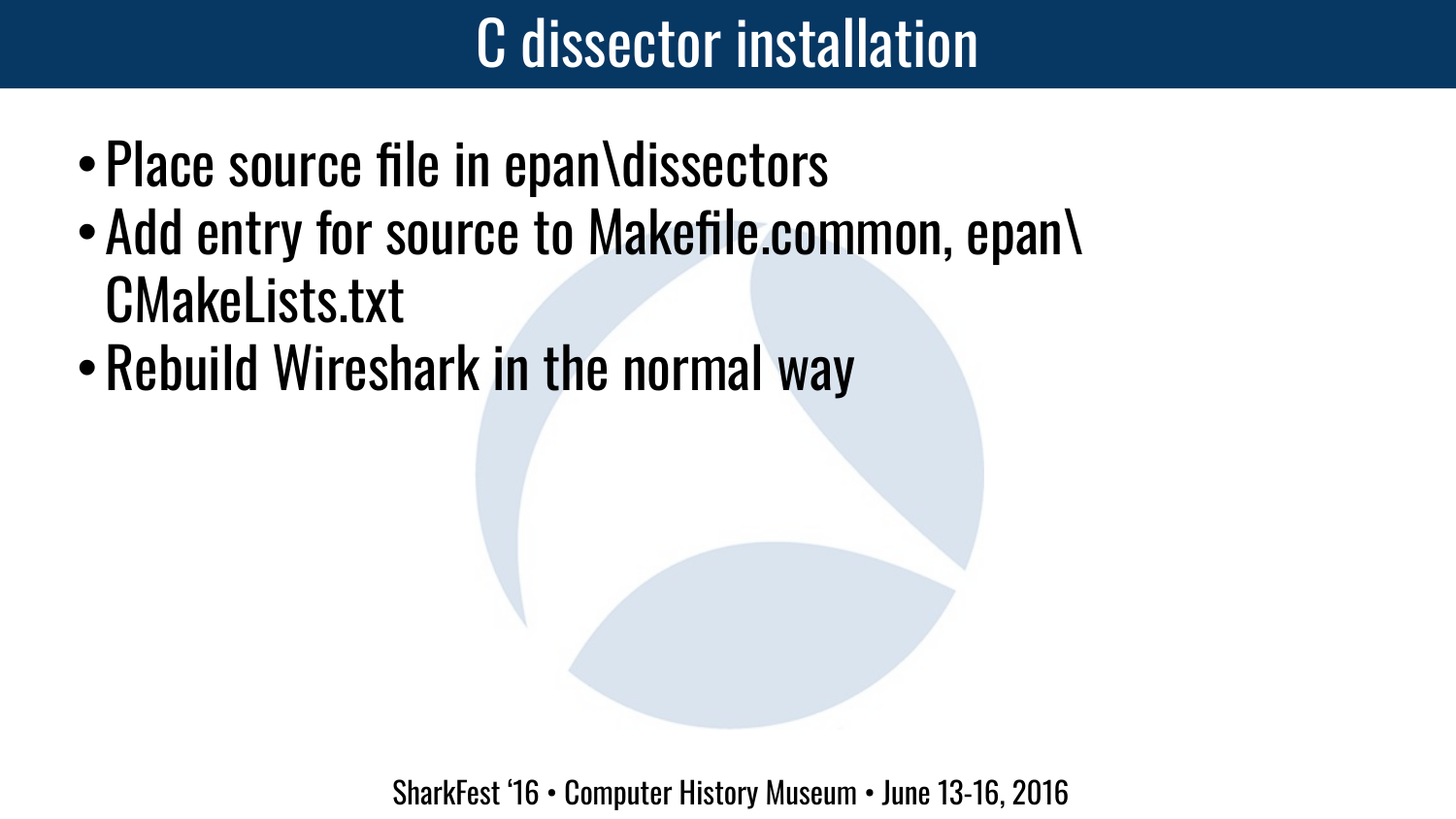

C dissector installation
Place source file in epan\dissectors
Add entry for source to Makefile.common, epan\CMakeLists.txt
Rebuild Wireshark in the normal way